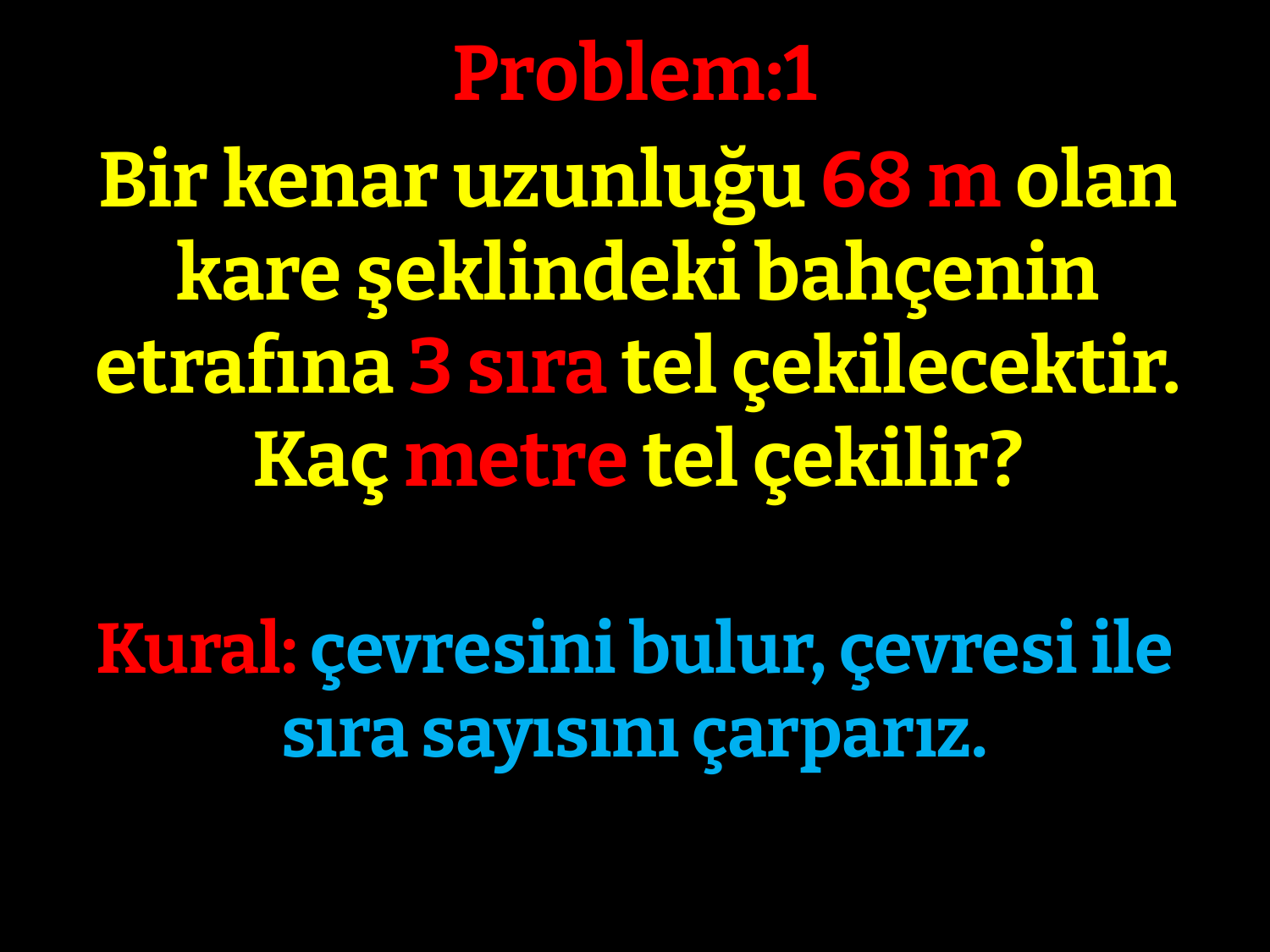

Problem:1
Bir kenar uzunluğu 68 m olan kare şeklindeki bahçenin etrafına 3 sıra tel çekilecektir. Kaç metre tel çekilir?
#
Kural: çevresini bulur, çevresi ile sıra sayısını çarparız.